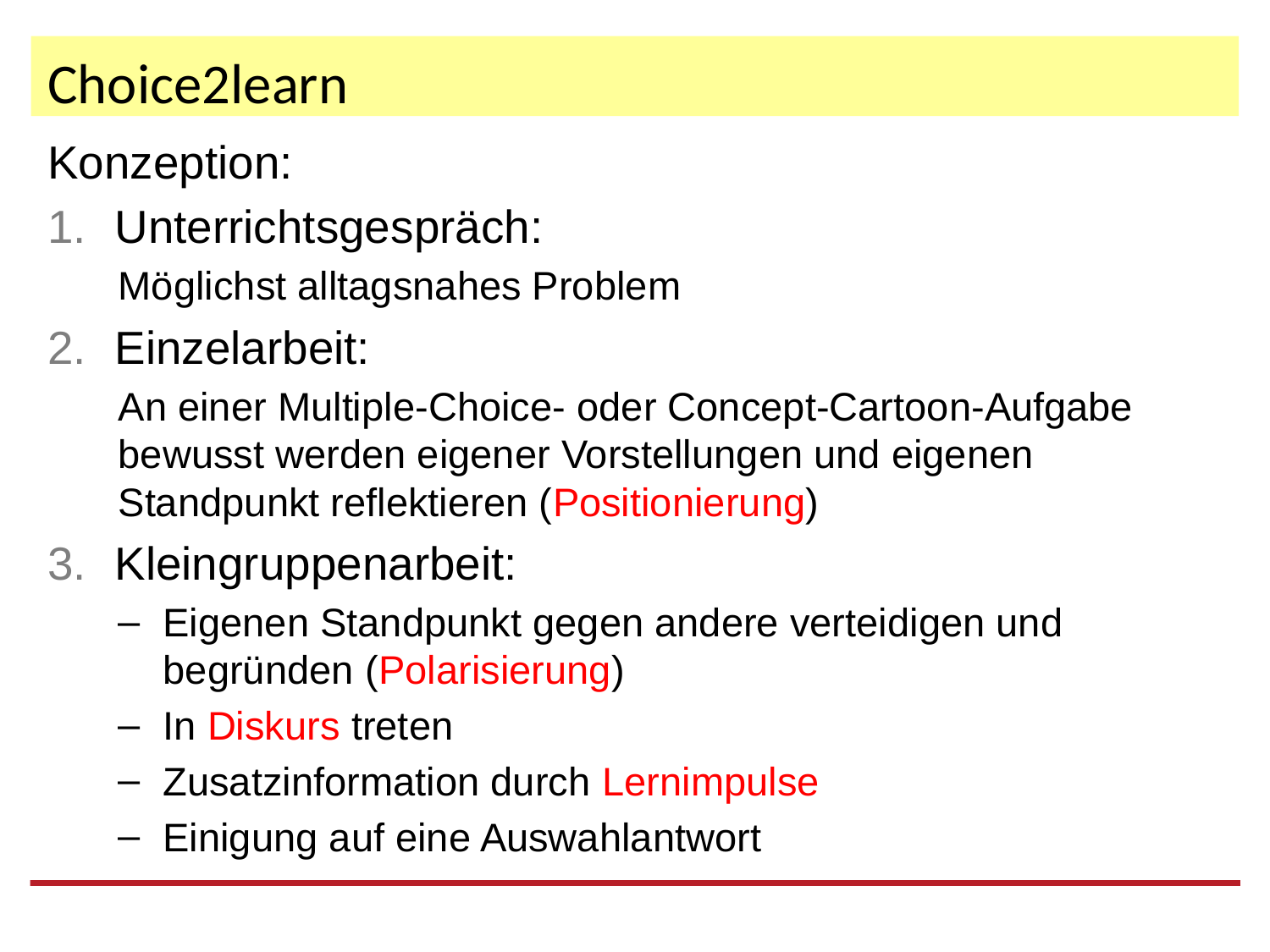

# Choice2learn
Konzeption:
Unterrichtsgespräch:
Möglichst alltagsnahes Problem
Einzelarbeit:
An einer Multiple-Choice- oder Concept-Cartoon-Aufgabe bewusst werden eigener Vorstellungen und eigenen Standpunkt reflektieren (Positionierung)
Kleingruppenarbeit:
Eigenen Standpunkt gegen andere verteidigen und begründen (Polarisierung)
In Diskurs treten
Zusatzinformation durch Lernimpulse
Einigung auf eine Auswahlantwort